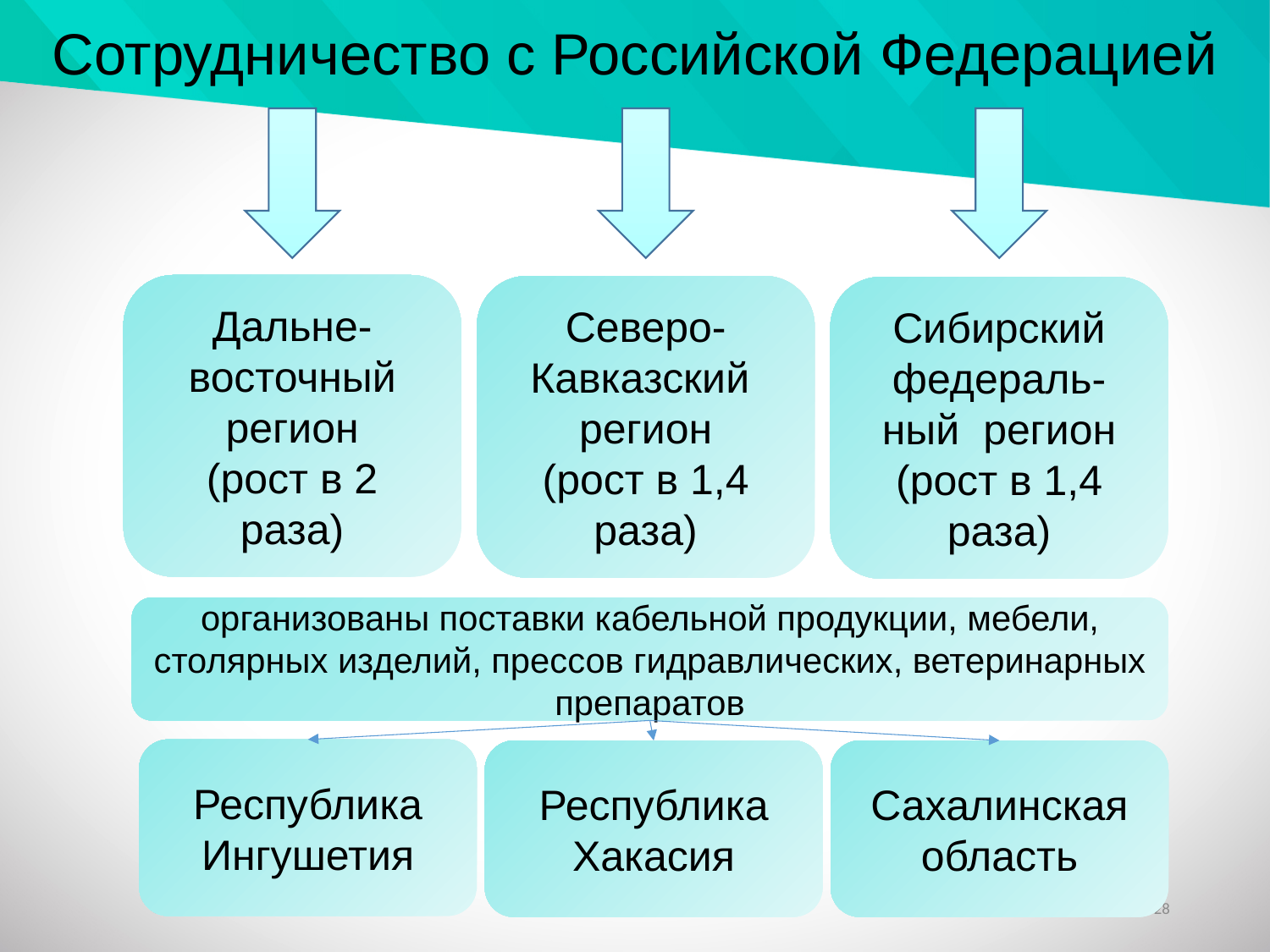

Сотрудничество с Российской Федерацией

Дальне-восточный регион
(рост в 2 раза)
Северо-Кавказский  регион
(рост в 1,4 раза)
Сибирский федераль-ный  регион
(рост в 1,4 раза)
организованы поставки кабельной продукции, мебели, столярных изделий, прессов гидравлических, ветеринарных препаратов
Республика Ингушетия
Республика Хакасия
Сахалинская область
28